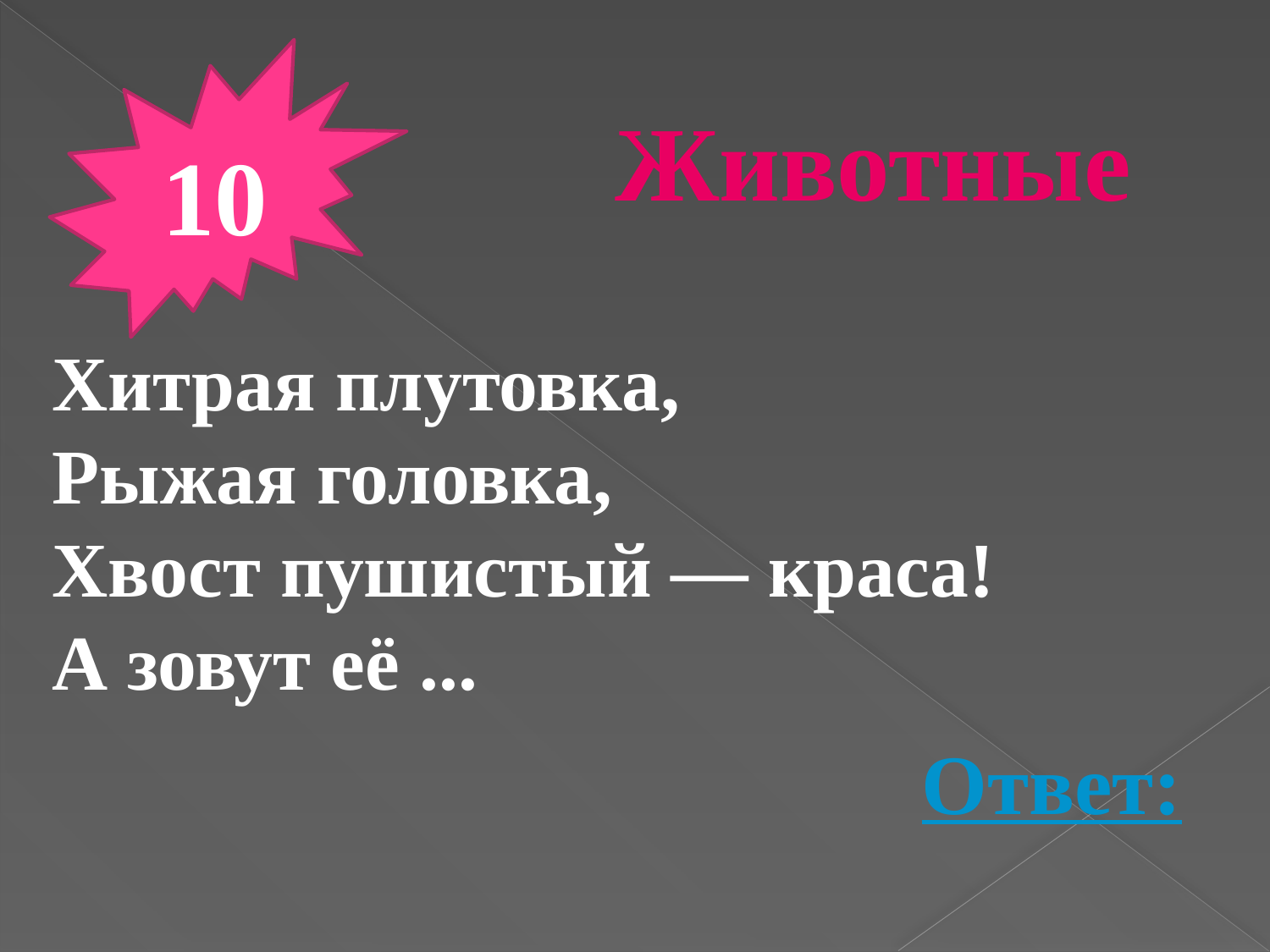

10
Животные
Хитрая плутовка,
Рыжая головка,
Хвост пушистый — краса!
А зовут её ...
Ответ: